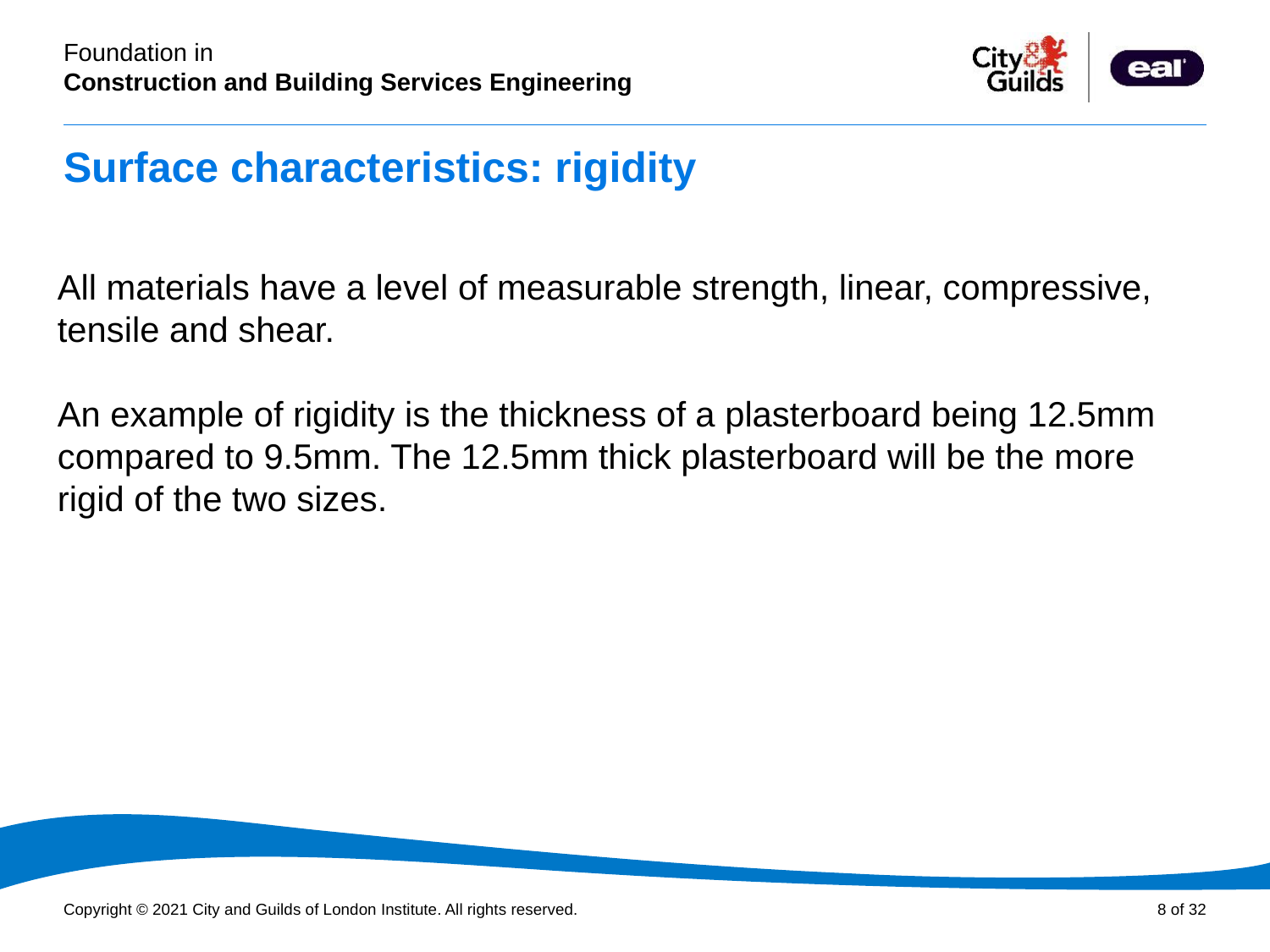

# Surface characteristics: rigidity

All materials have a level of measurable strength, linear, compressive, tensile and shear.

An example of rigidity is the thickness of a plasterboard being 12.5mm compared to 9.5mm. The 12.5mm thick plasterboard will be the more rigid of the two sizes.